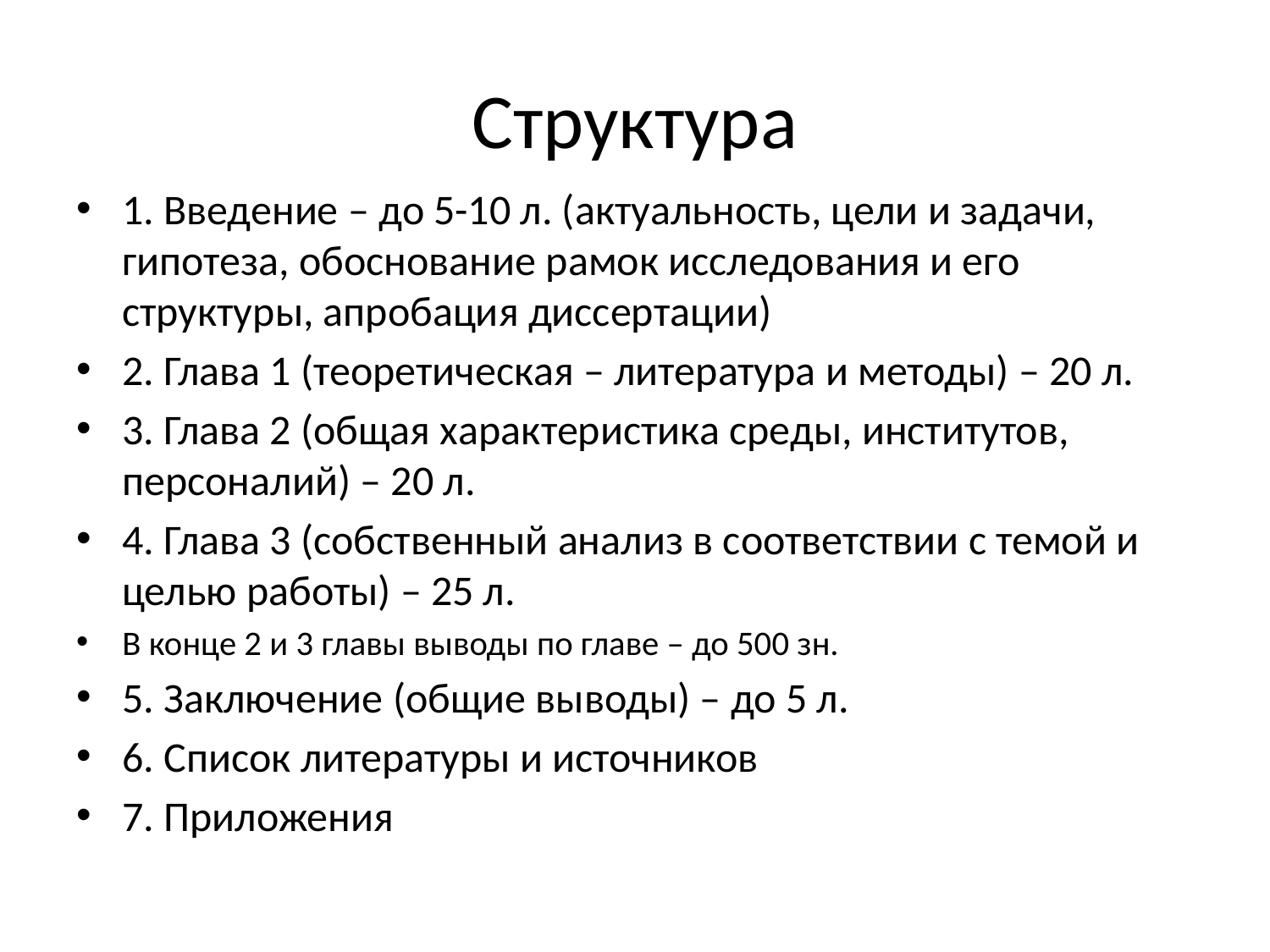

# Структура
1. Введение – до 5-10 л. (актуальность, цели и задачи, гипотеза, обоснование рамок исследования и его структуры, апробация диссертации)
2. Глава 1 (теоретическая – литература и методы) – 20 л.
3. Глава 2 (общая характеристика среды, институтов, персоналий) – 20 л.
4. Глава 3 (собственный анализ в соответствии с темой и целью работы) – 25 л.
В конце 2 и 3 главы выводы по главе – до 500 зн.
5. Заключение (общие выводы) – до 5 л.
6. Список литературы и источников
7. Приложения